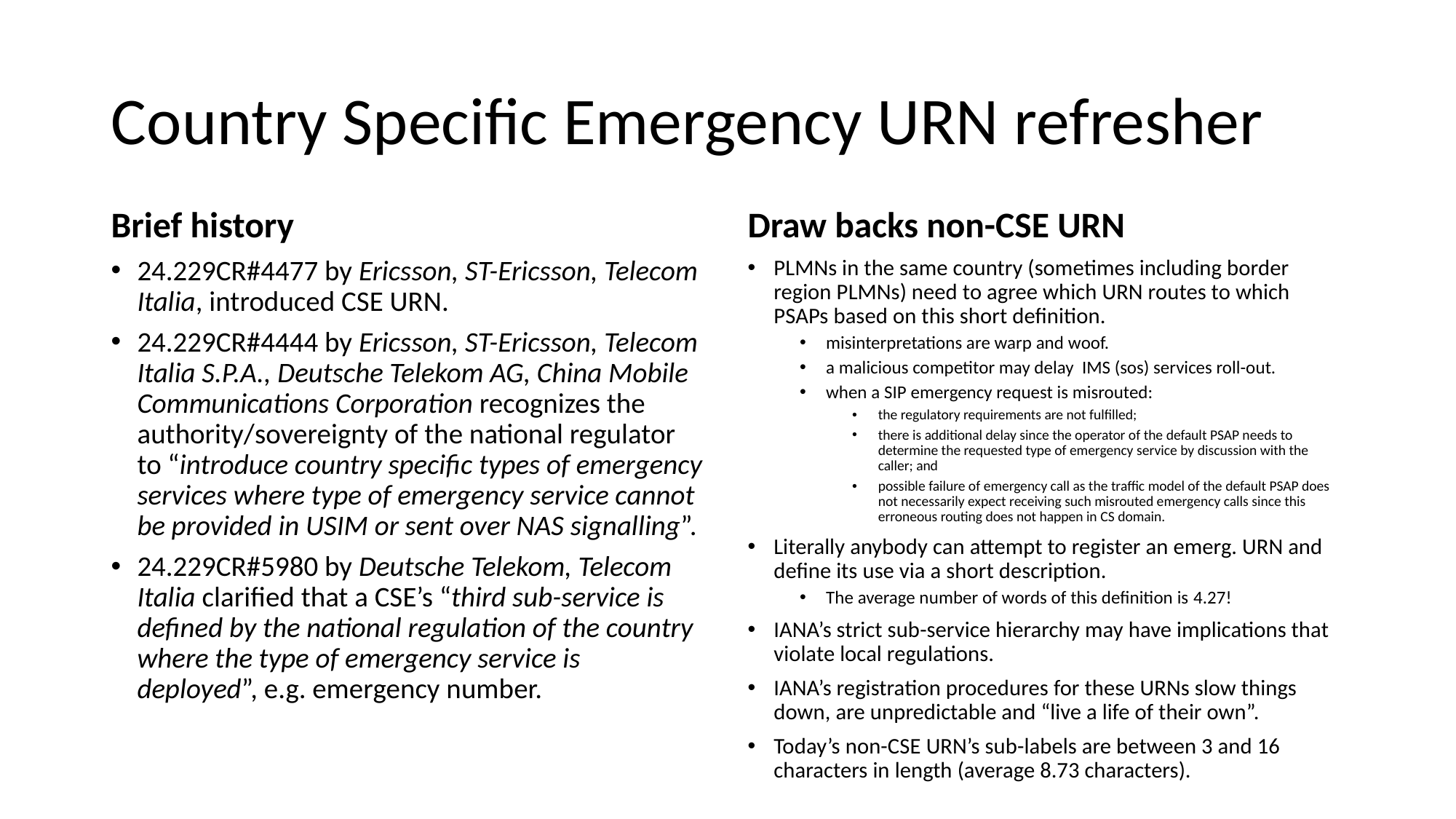

# Country Specific Emergency URN refresher
Brief history
Draw backs non-CSE URN
24.229CR#4477 by Ericsson, ST-Ericsson, Telecom Italia, introduced CSE URN.
24.229CR#4444 by Ericsson, ST-Ericsson, Telecom Italia S.P.A., Deutsche Telekom AG, China Mobile Communications Corporation recognizes the authority/sovereignty of the national regulator to “introduce country specific types of emergency services where type of emergency service cannot be provided in USIM or sent over NAS signalling”.
24.229CR#5980 by Deutsche Telekom, Telecom Italia clarified that a CSE’s “third sub-service is defined by the national regulation of the country where the type of emergency service is deployed”, e.g. emergency number.

PLMNs in the same country (sometimes including border region PLMNs) need to agree which URN routes to which PSAPs based on this short definition.
misinterpretations are warp and woof.
a malicious competitor may delay  IMS (sos) services roll-out.
when a SIP emergency request is misrouted:
the regulatory requirements are not fulfilled;
there is additional delay since the operator of the default PSAP needs to determine the requested type of emergency service by discussion with the caller; and
possible failure of emergency call as the traffic model of the default PSAP does not necessarily expect receiving such misrouted emergency calls since this erroneous routing does not happen in CS domain.
Literally anybody can attempt to register an emerg. URN and define its use via a short description.
The average number of words of this definition is 4.27!
IANA’s strict sub-service hierarchy may have implications that violate local regulations.
IANA’s registration procedures for these URNs slow things down, are unpredictable and “live a life of their own”.
Today’s non-CSE URN’s sub-labels are between 3 and 16 characters in length (average 8.73 characters).